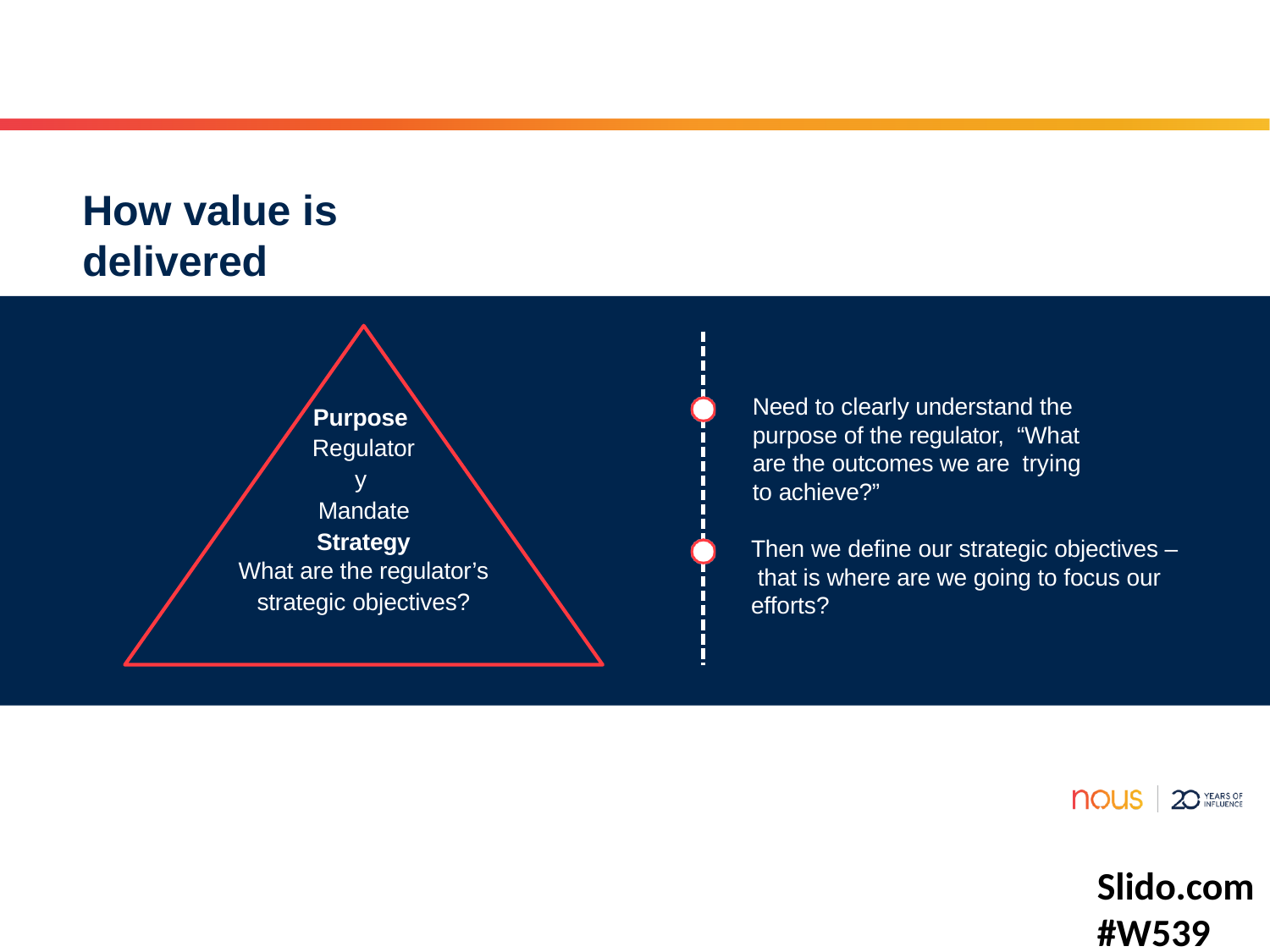

# How value is delivered

Need to clearly understand the  purpose of the regulator,  “What are the outcomes we are  trying to achieve?”
Then we define our strategic objectives –  that is where are we going to focus our  efforts?

Purpose  Regulatory  Mandate
Strategy
What are the regulator’s
strategic objectives?

Slido.com #W539